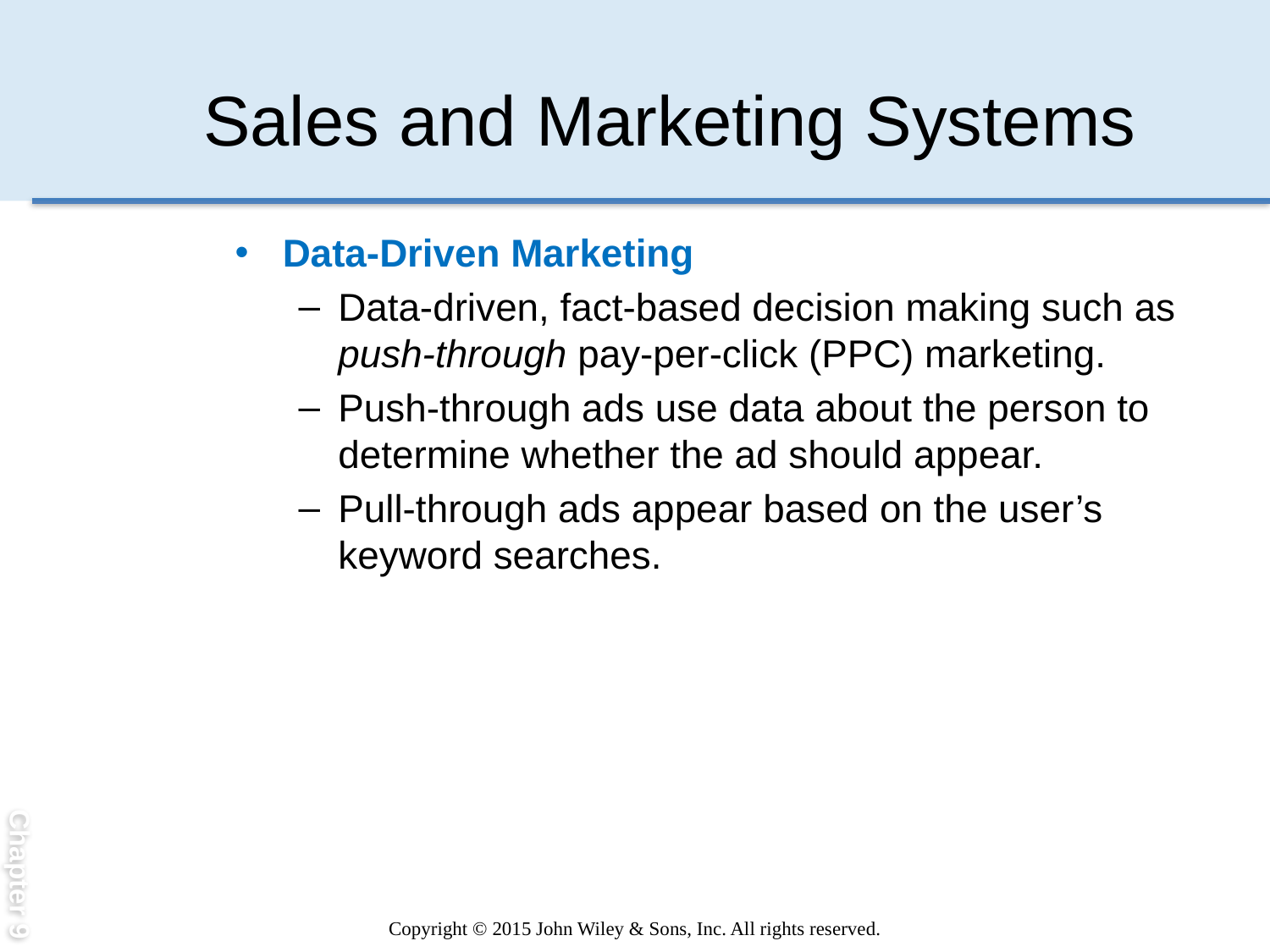

Chapter 9
# Sales and Marketing Systems
Data-Driven Marketing
Data-driven, fact-based decision making such as push-through pay-per-click (PPC) marketing.
Push-through ads use data about the person to determine whether the ad should appear.
Pull-through ads appear based on the user’s keyword searches.